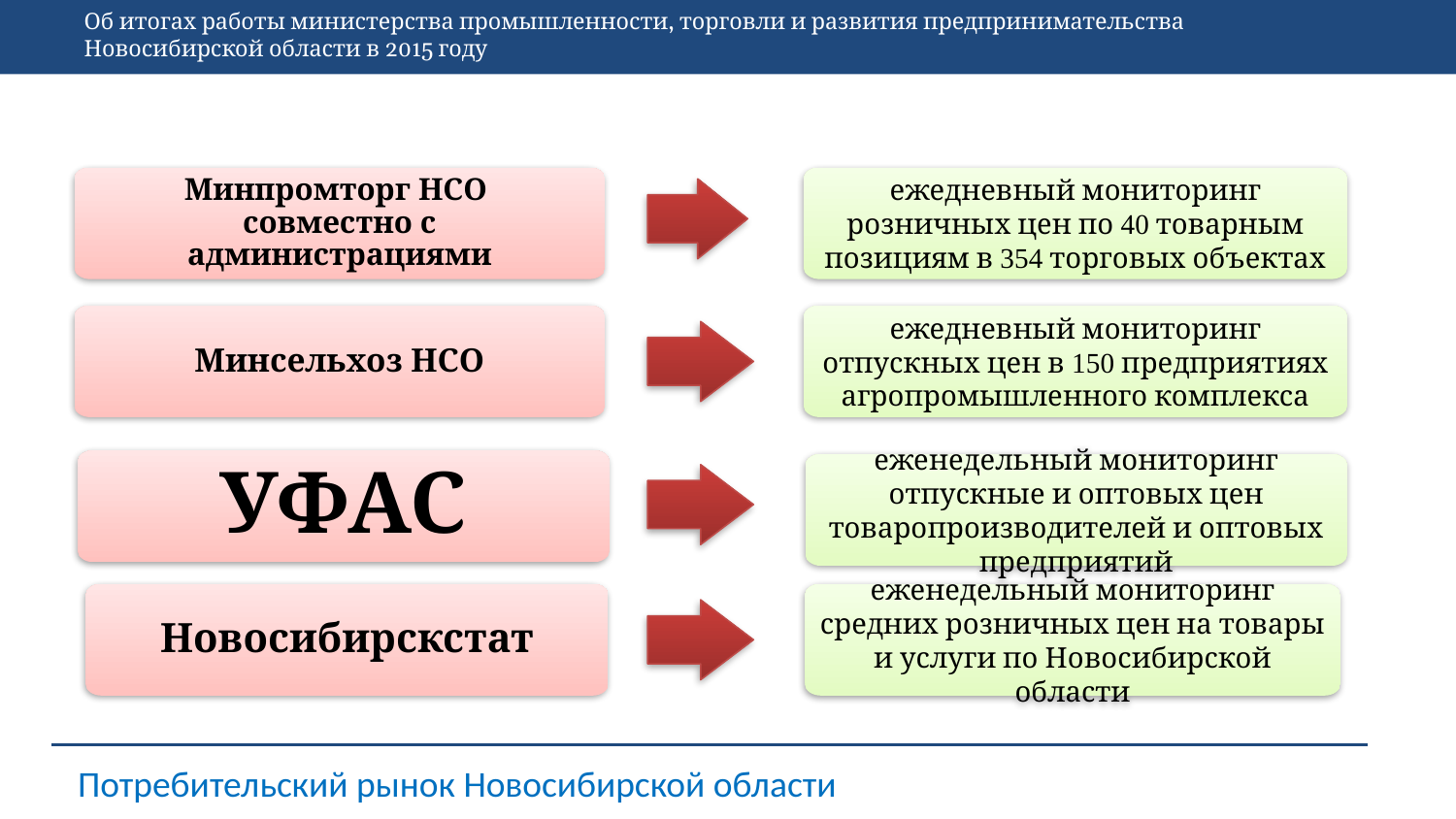

Об итогах работы министерства промышленности, торговли и развития предпринимательства Новосибирской области в 2015 году
Минпромторг НСО
совместно с администрациями
ежедневный мониторинг розничных цен по 40 товарным позициям в 354 торговых объектах

Минсельхоз НСО
ежедневный мониторинг отпускных цен в 150 предприятиях агропромышленного комплекса

УФАС
еженедельный мониторинг отпускные и оптовых цен товаропроизводителей и оптовых предприятий

Новосибирскстат
еженедельный мониторинг средних розничных цен на товары и услуги по Новосибирской области

Потребительский рынок Новосибирской области